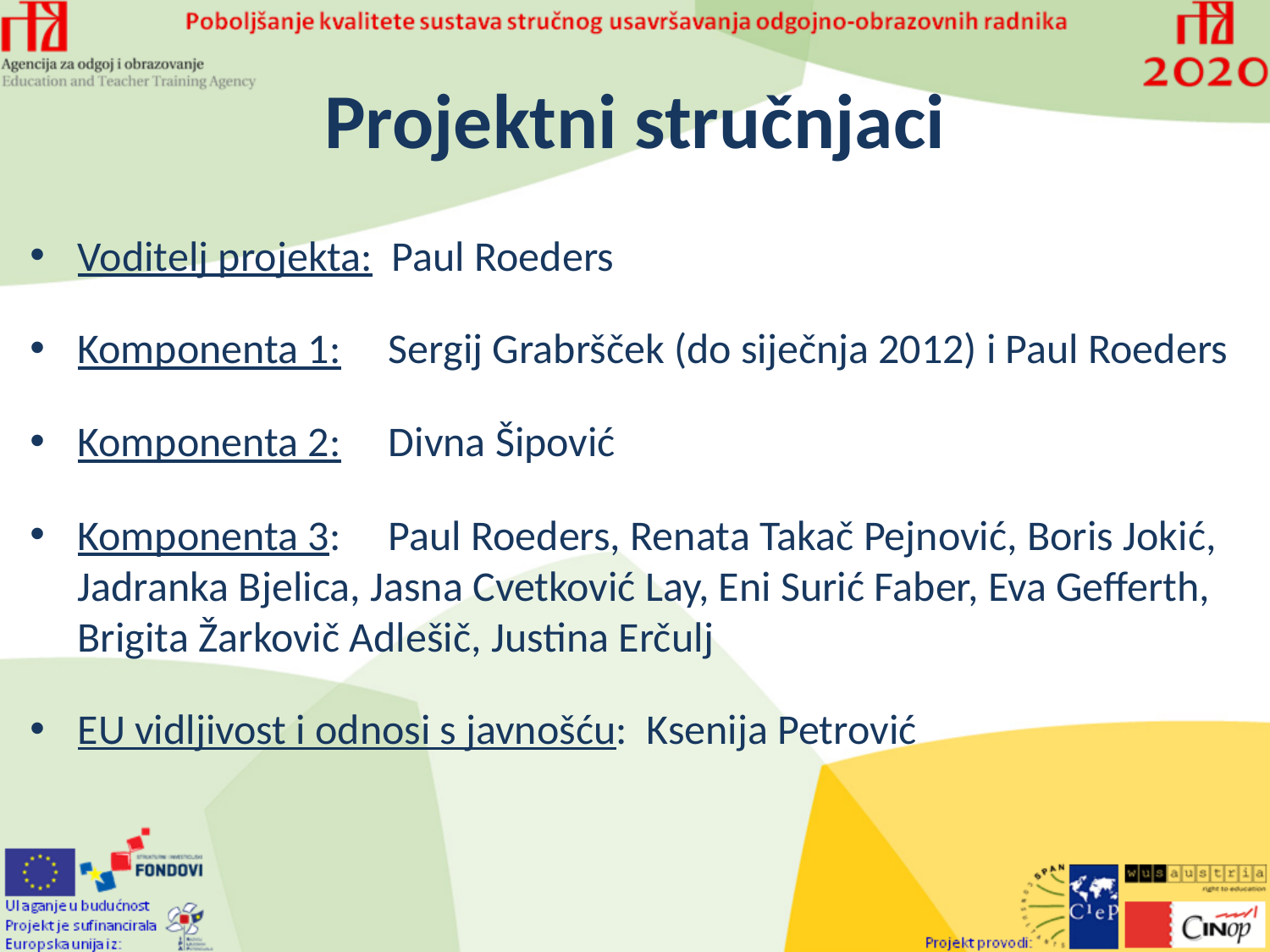

# Projektni stručnjaci
Voditelj projekta:  Paul Roeders
Komponenta 1:     Sergij Grabršček (do siječnja 2012) i Paul Roeders
Komponenta 2:     Divna Šipović
Komponenta 3:     Paul Roeders, Renata Takač Pejnović, Boris Jokić, Jadranka Bjelica, Jasna Cvetković Lay, Eni Surić Faber, Eva Gefferth, Brigita Žarkovič Adlešič, Justina Erčulj
EU vidljivost i odnosi s javnošću:  Ksenija Petrović